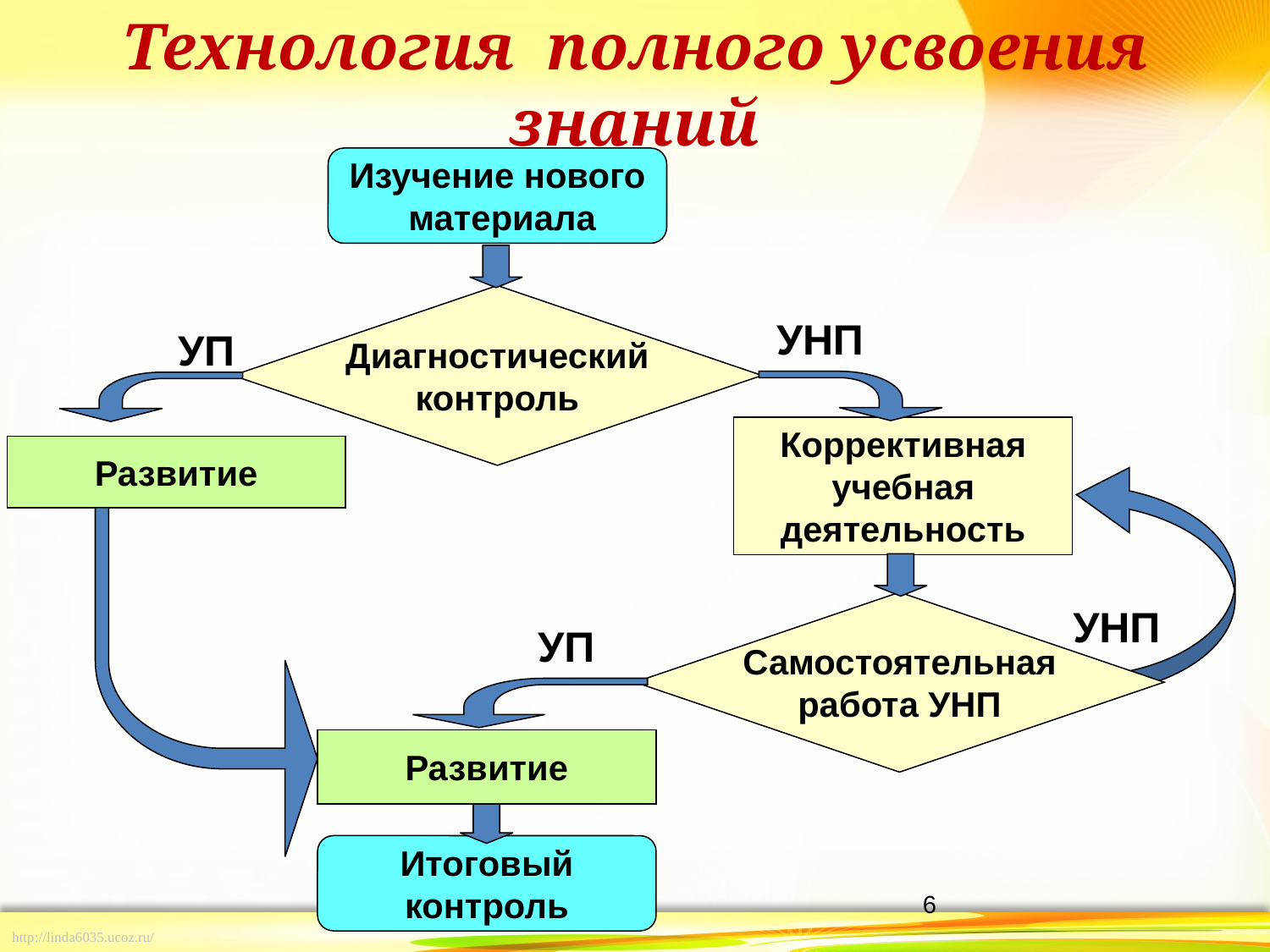

# Технология  полного усвоения знаний
Изучение нового
 материала

Диагностический
контроль

УНП
УП
Коррективная
учебная
деятельность
Развитие

Самостоятельная
работа УНП
УНП
УП
Развитие

Итоговый
контроль
6